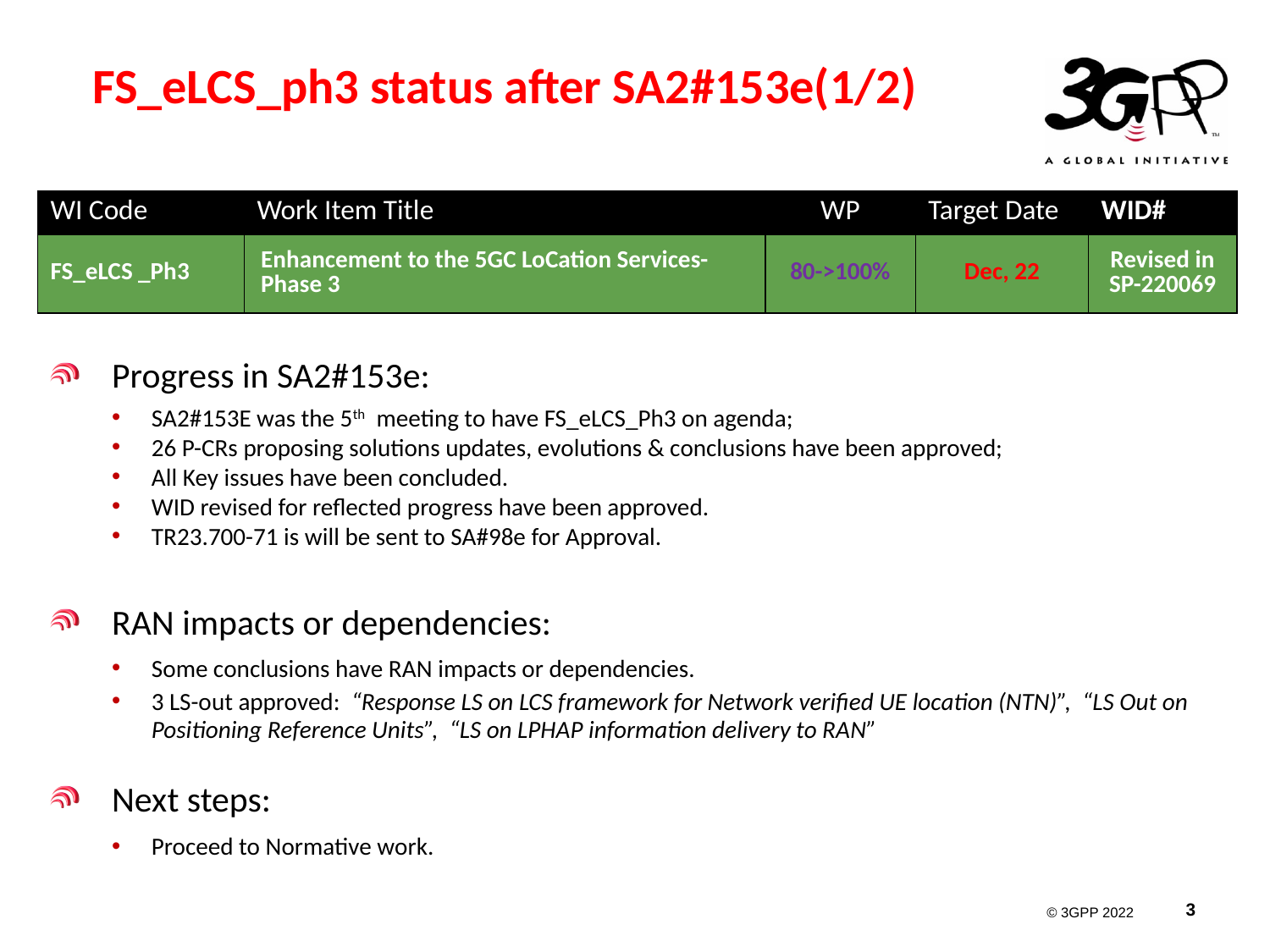

# FS_eLCS_ph3 status after SA2#153e(1/2)
| WI Code | Work Item Title | WP | Target Date | WID# |
| --- | --- | --- | --- | --- |
| FS\_eLCS \_Ph3 | Enhancement to the 5GC LoCation Services-Phase 3 | 80->100% | Dec, 22 | Revised in SP-220069 |
Progress in SA2#153e:
SA2#153E was the 5th  meeting to have FS_eLCS_Ph3 on agenda;
26 P-CRs proposing solutions updates, evolutions & conclusions have been approved;
All Key issues have been concluded.
WID revised for reflected progress have been approved.
TR23.700-71 is will be sent to SA#98e for Approval.

RAN impacts or dependencies:
Some conclusions have RAN impacts or dependencies.
3 LS-out approved:  “Response LS on LCS framework for Network verified UE location (NTN)”,  “LS Out on Positioning Reference Units”,  “LS on LPHAP information delivery to RAN”

Next steps:
Proceed to Normative work.